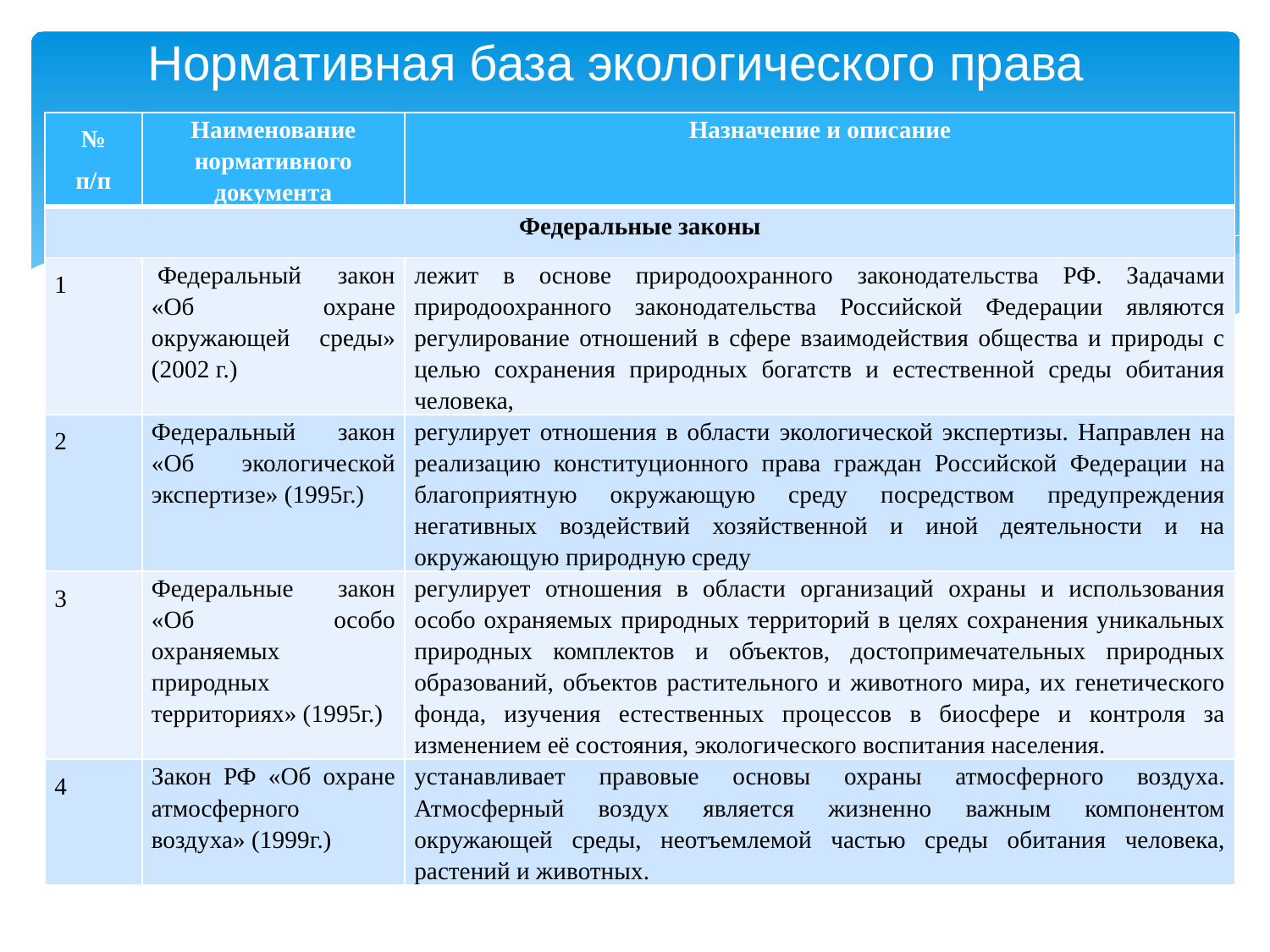

# Нормативная база экологического права
| № п/п | Наименование нормативного документа | Назначение и описание |
| --- | --- | --- |
| Федеральные законы |  |  |
| 1 | Федеральный закон «Об охране окружающей среды» (2002 г.) | лежит в основе природоохранного законодательства РФ. Задачами природоохранного законодательства Российской Федерации являются регулирование отношений в сфере взаимодействия общества и природы с целью сохранения природных богатств и естественной среды обитания человека, |
| 2 | Федеральный закон «Об экологической экспертизе» (1995г.) | регулирует отношения в области экологической экспертизы. Направлен на реализацию конституционного права граждан Российской Федерации на благоприятную окружающую среду посредством предупреждения негативных воздействий хозяйственной и иной деятельности и на окружающую природную среду |
| 3 | Федеральные закон «Об особо охраняемых природных территориях» (1995г.) | регулирует отношения в области организаций охраны и использования особо охраняемых природных территорий в целях сохранения уникальных природных комплектов и объектов, достопримечательных природных образований, объектов растительного и животного мира, их генетического фонда, изучения естественных процессов в биосфере и контроля за изменением её состояния, экологического воспитания населения. |
| 4 | Закон РФ «Об охране атмосферного воздуха» (1999г.) | устанавливает правовые основы охраны атмосферного воздуха. Атмосферный воздух является жизненно важным компонентом окружающей среды, неотъемлемой частью среды обитания человека, растений и животных. |